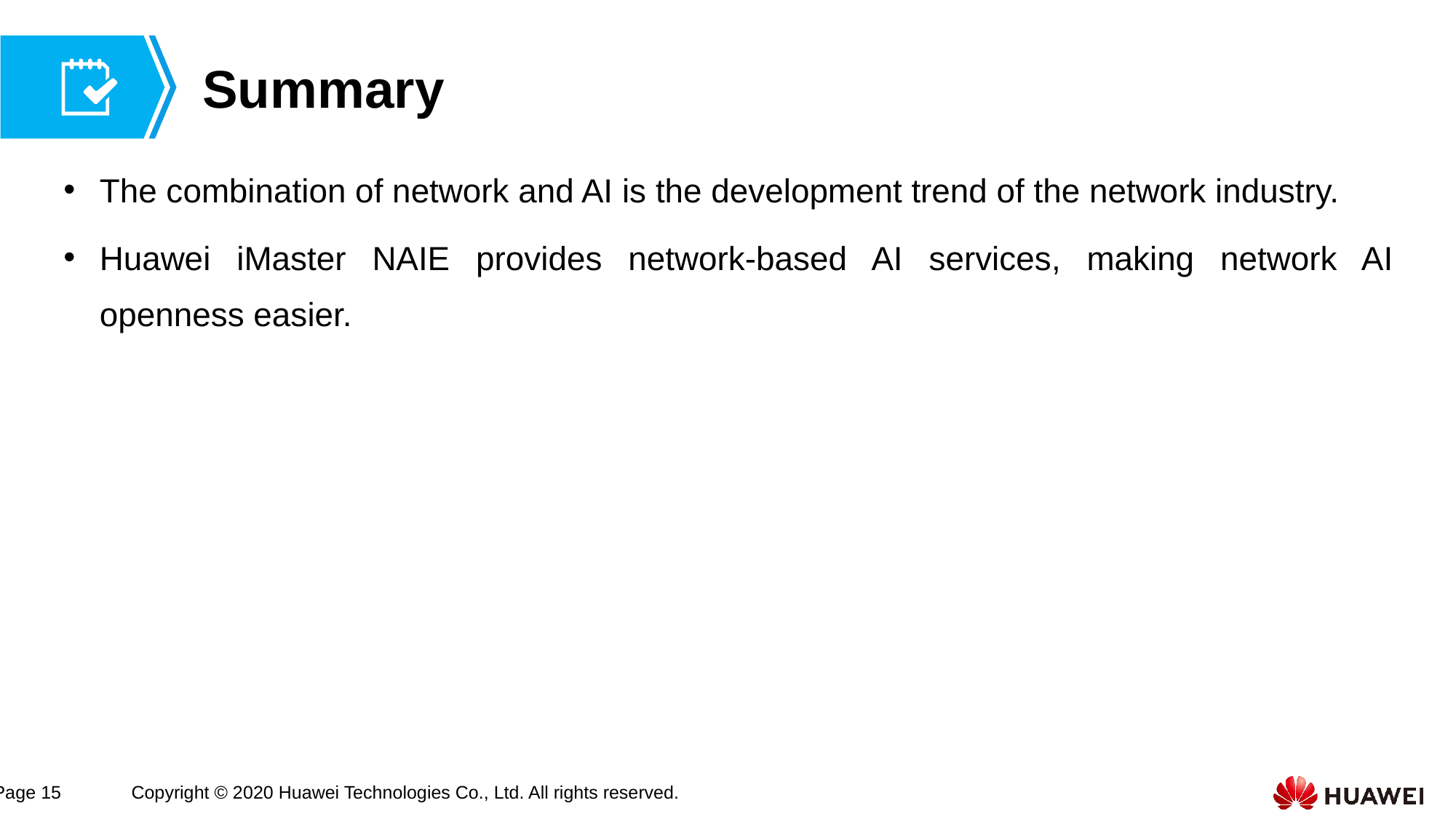

The combination of network and AI is the development trend of the network industry.
Huawei iMaster NAIE provides network-based AI services, making network AI openness easier.